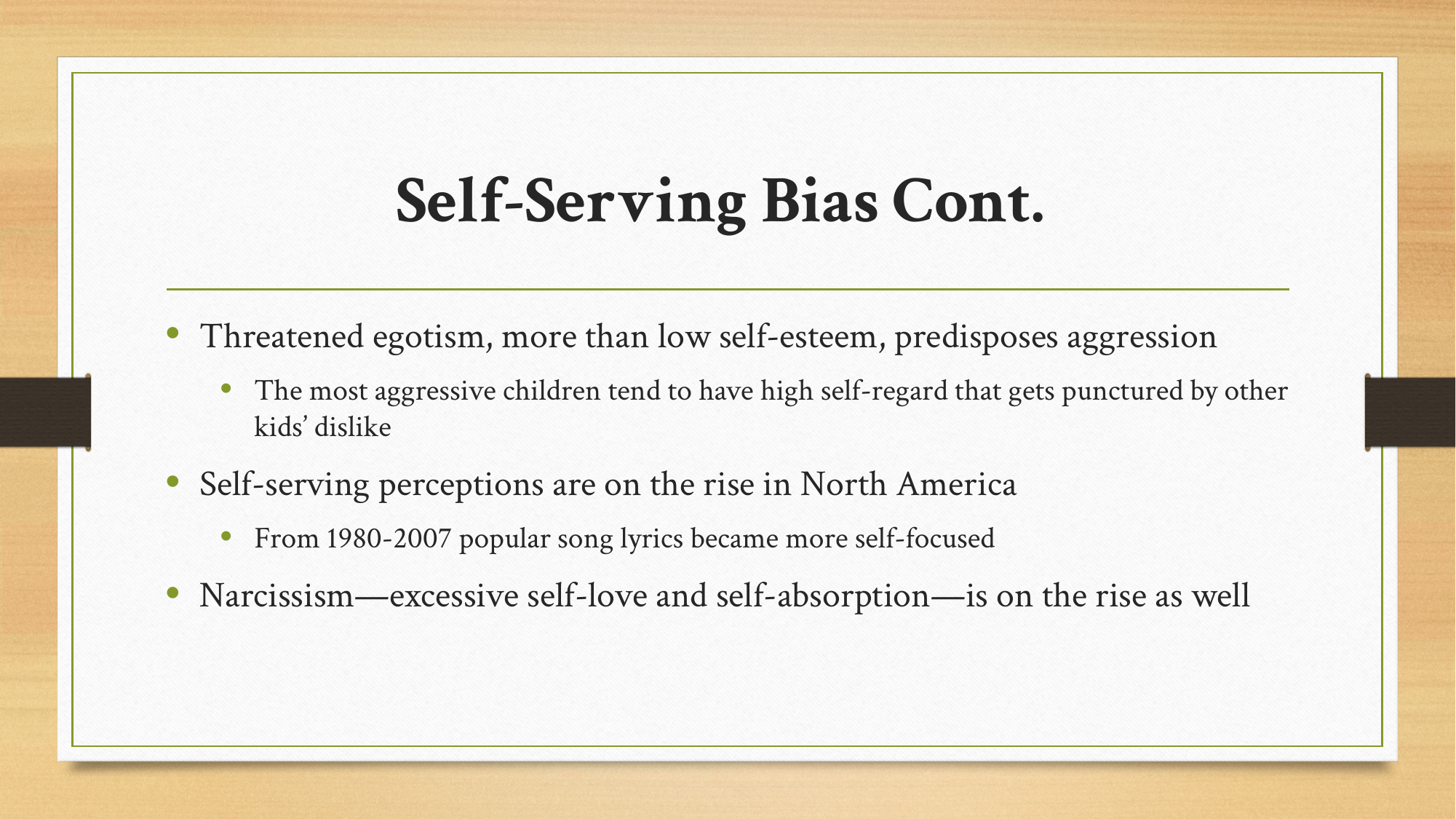

# Self-Serving Bias Cont.
Threatened egotism, more than low self-esteem, predisposes aggression
The most aggressive children tend to have high self-regard that gets punctured by other kids’ dislike
Self-serving perceptions are on the rise in North America
From 1980-2007 popular song lyrics became more self-focused
Narcissism—excessive self-love and self-absorption—is on the rise as well